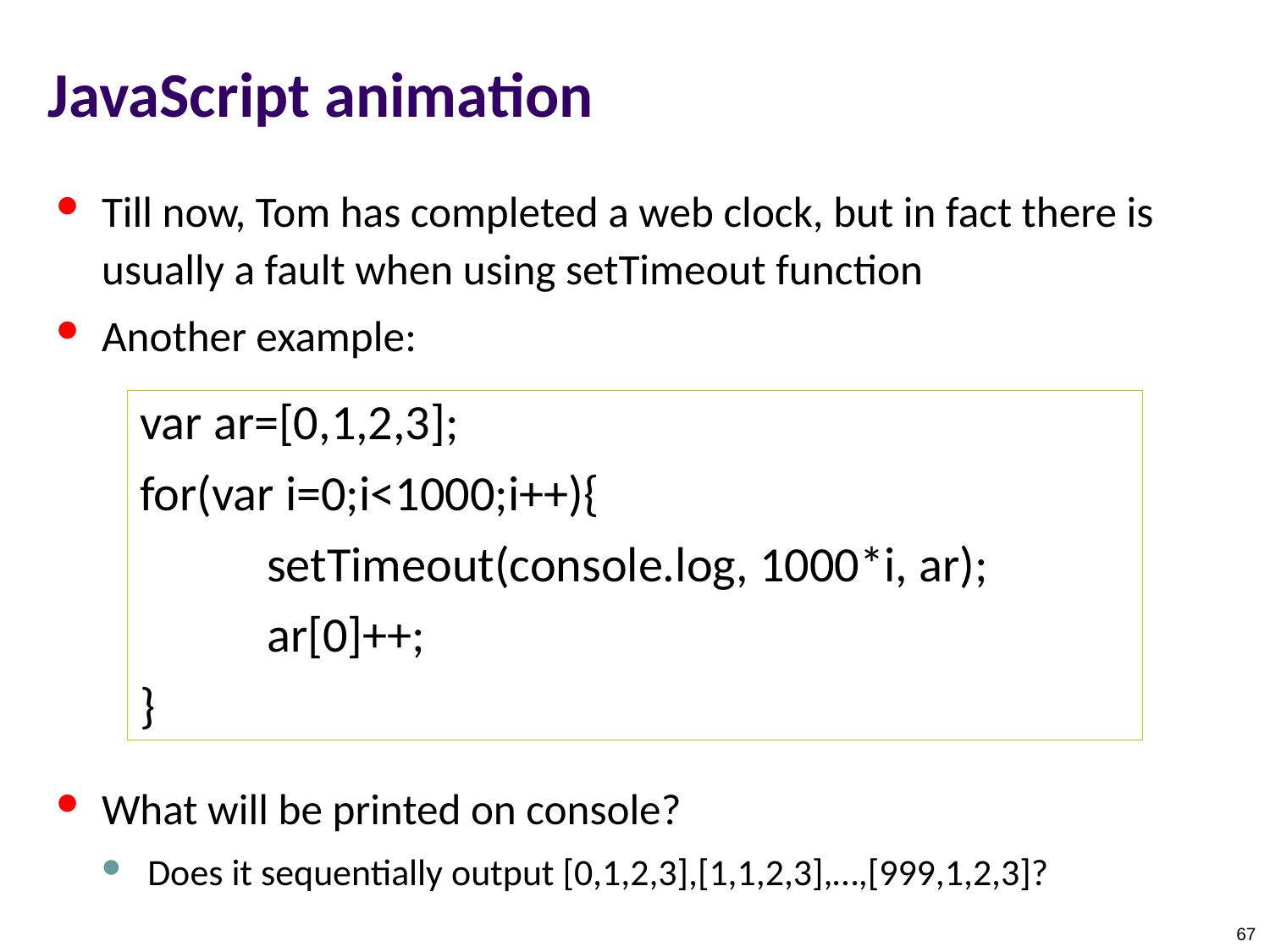

# JavaScript animation
Till now, Tom has completed a web clock, but in fact there is usually a fault when using setTimeout function
Another example:

What will be printed on console?
Does it sequentially output [0,1,2,3],[1,1,2,3],…,[999,1,2,3]?
var ar=[0,1,2,3];
for(var i=0;i<1000;i++){
	setTimeout(console.log, 1000*i, ar);
	ar[0]++;
}
67